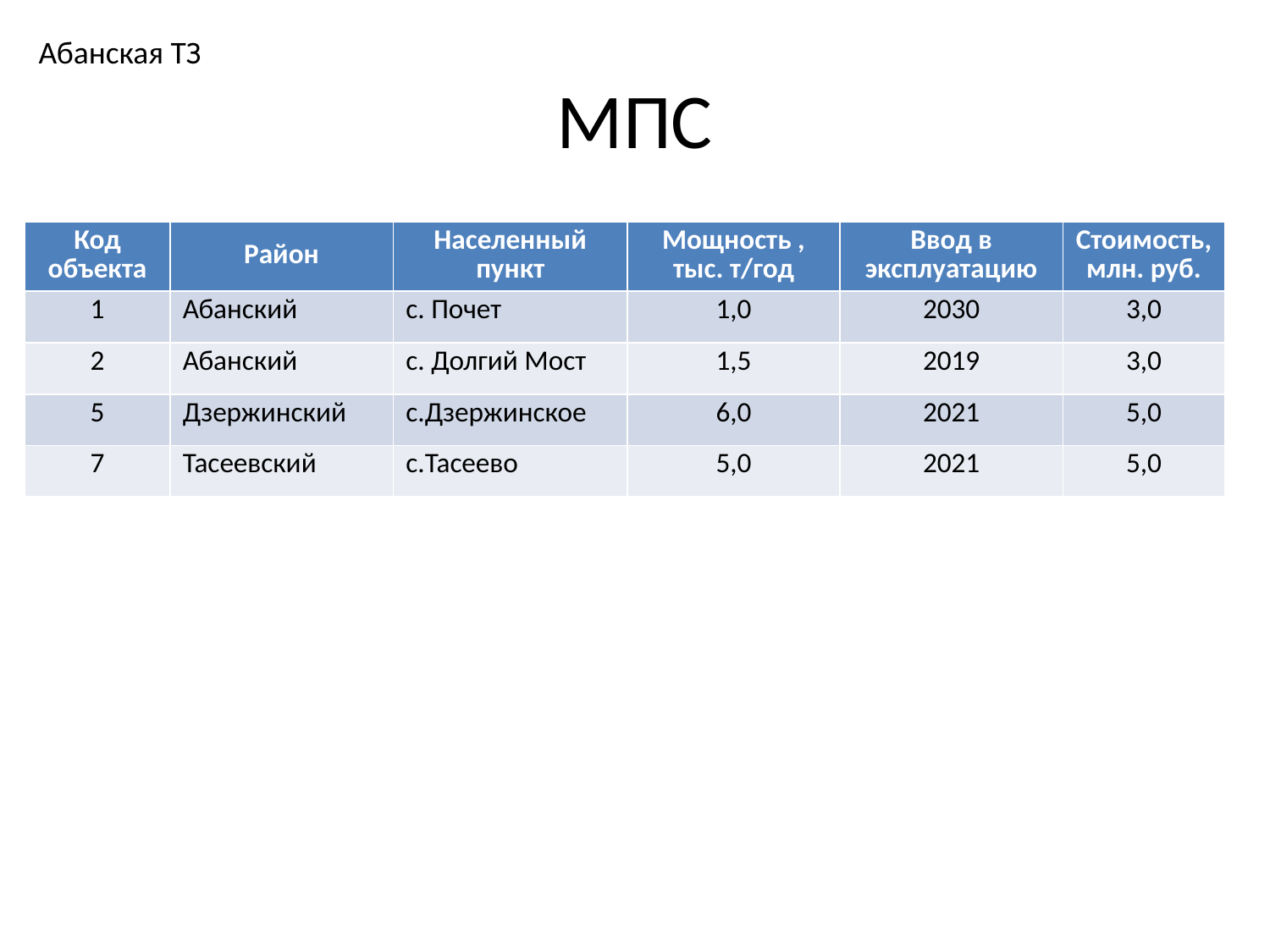

Абанская ТЗ

# МПС
| Код объекта | Район | Населенный пункт | Мощность , тыс. т/год | Ввод в эксплуатацию | Стоимость, млн. руб. |
| --- | --- | --- | --- | --- | --- |
| 1 | Абанский | с. Почет | 1,0 | 2030 | 3,0 |
| 2 | Абанский | с. Долгий Мост | 1,5 | 2019 | 3,0 |
| 5 | Дзержинский | с.Дзержинское | 6,0 | 2021 | 5,0 |
| 7 | Тасеевский | с.Тасеево | 5,0 | 2021 | 5,0 |